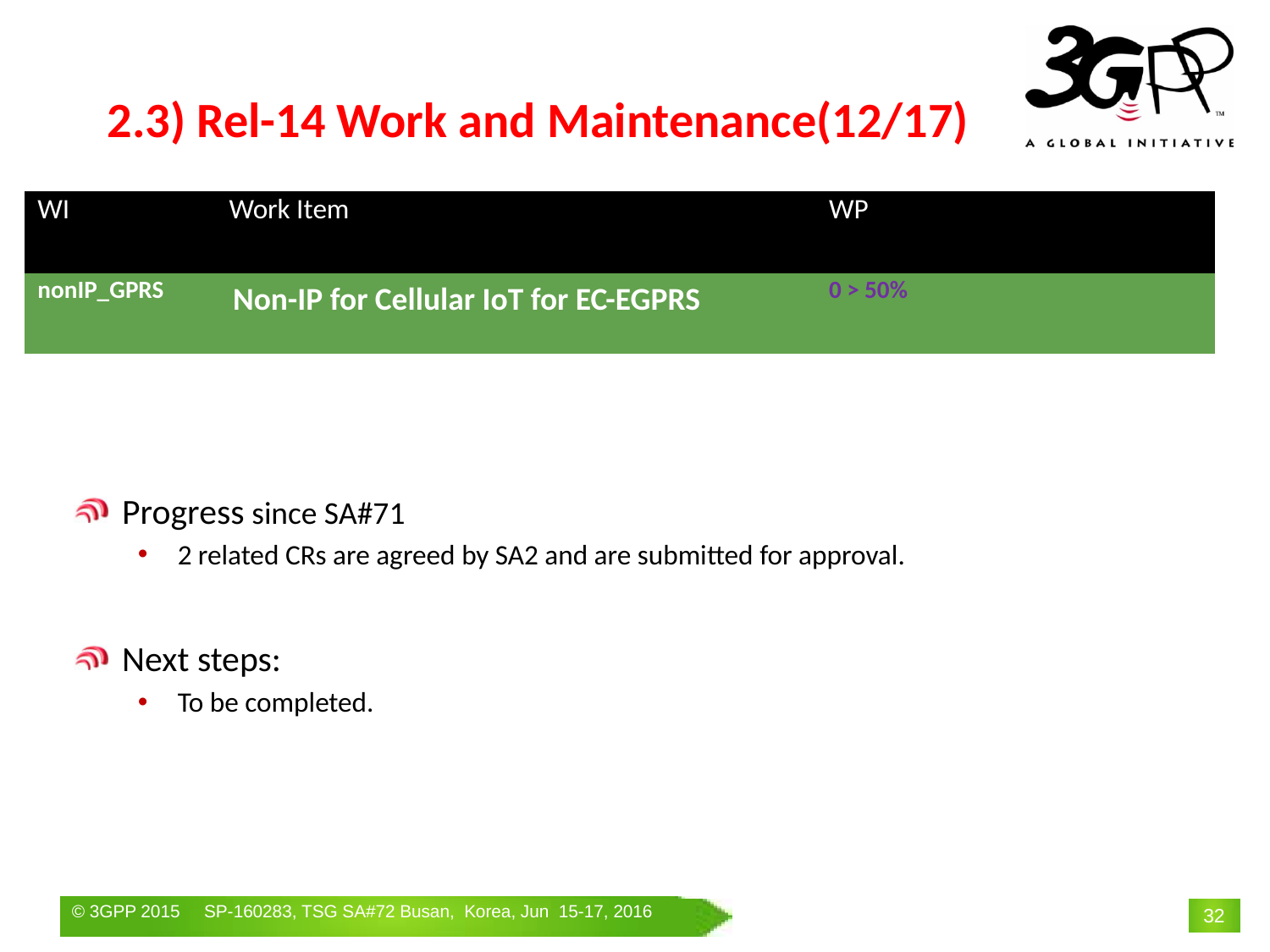

# 2.3) Rel-14 Work and Maintenance(12/17)
| WI | Work Item | WP |  |  |
| --- | --- | --- | --- | --- |
| nonIP\_GPRS | Non-IP for Cellular IoT for EC-EGPRS | 0 > 50% |  |  |
Progress since SA#71
2 related CRs are agreed by SA2 and are submitted for approval.

Next steps:
To be completed.